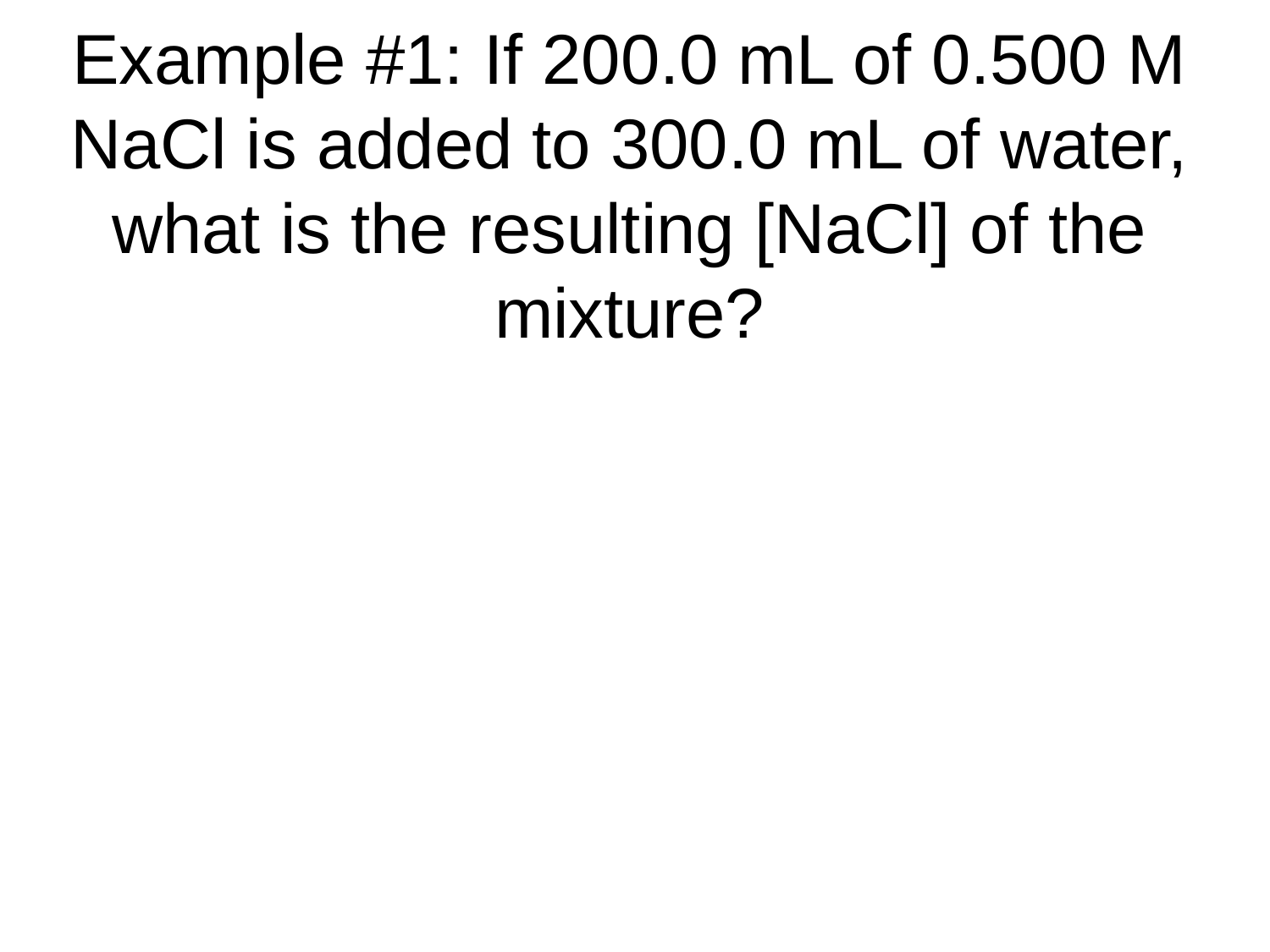

# Example #1: If 200.0 mL of 0.500 M NaCl is added to 300.0 mL of water, what is the resulting [NaCl] of the mixture?